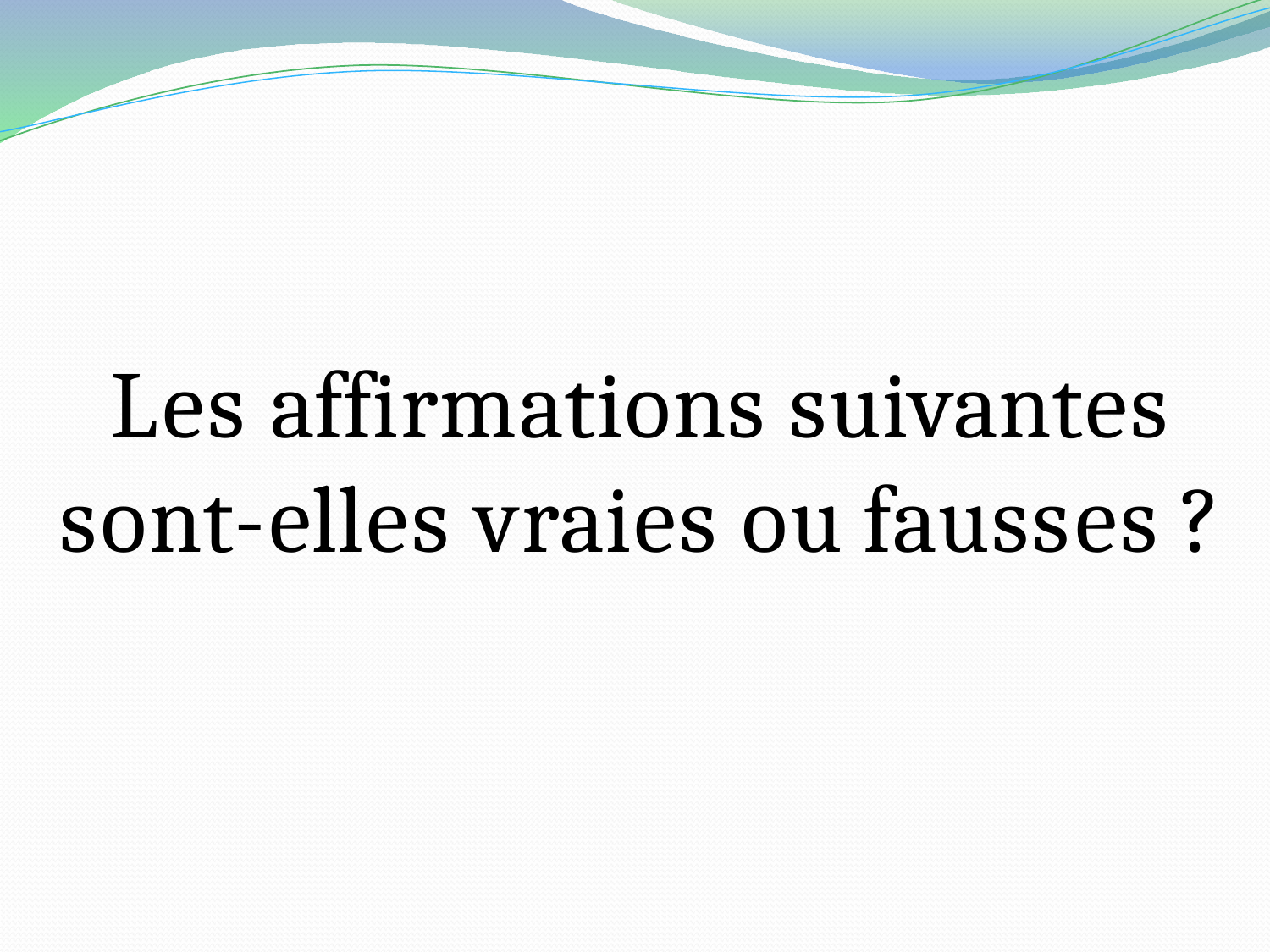

#
Les affirmations suivantes sont-elles vraies ou fausses ?